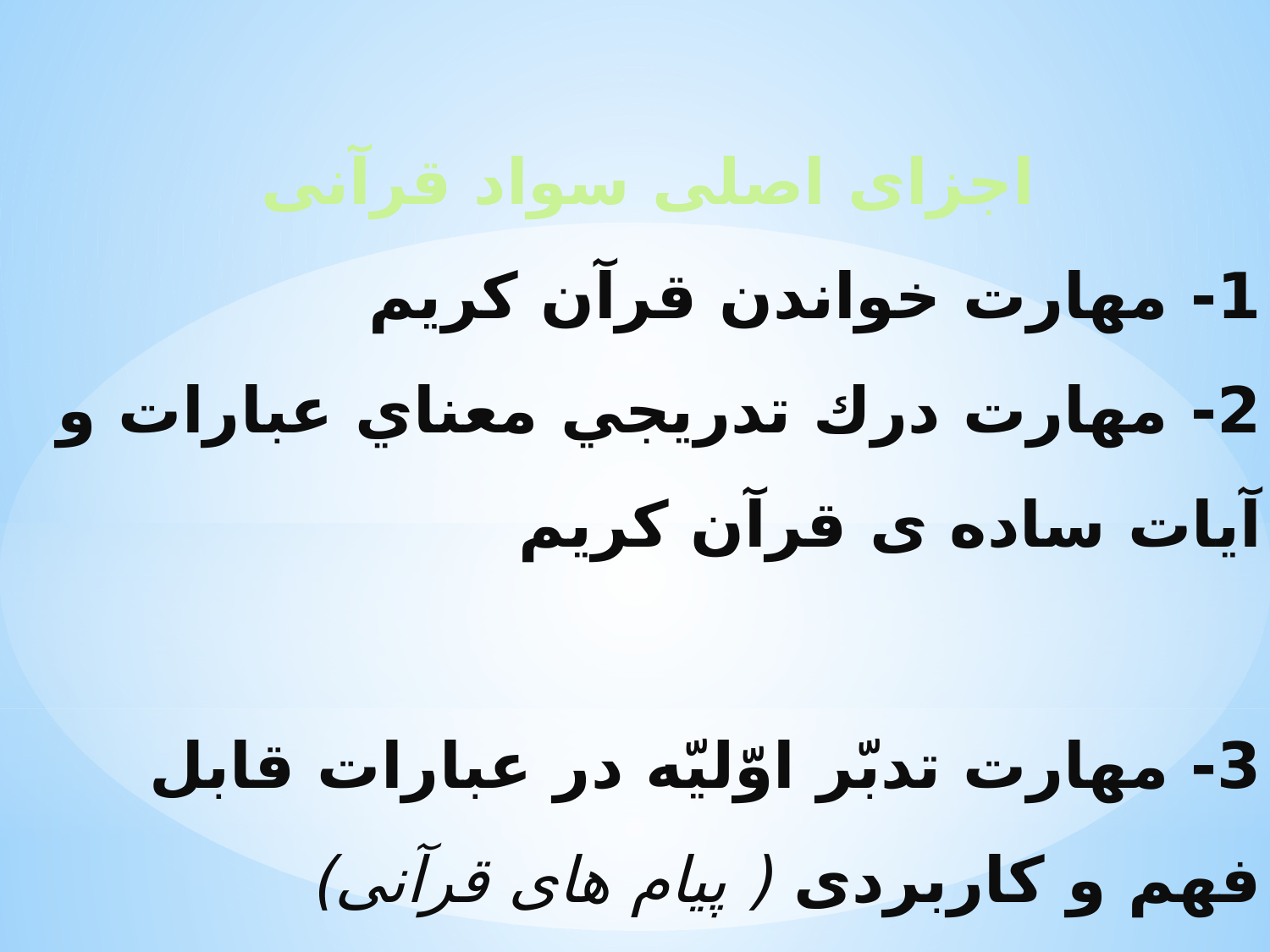

1- مهارت خواندن قرآن کريم
2- مهارت درك تدريجي معناي عبارات و آيات ساده ی قرآن كريم
3- مهارت تدبّر اوّليّه در عبارات قابل فهم و کاربردی ( پيام های قرآنی )

4- انس دائمی با قرآن کريم ( خواندن روزانه ی قرآن )
اجزای اصلی سواد قرآنی
1- مهارت خواندن قرآن کريم
2- مهارت درك تدريجي معناي عبارات و آيات ساده ی قرآن كريم

3- مهارت تدبّر اوّليّه در عبارات قابل فهم و کاربردی ( پيام های قرآنی)
4- انس دائمی با قرآن کريم ( خواندن روزانه ی قرآن )